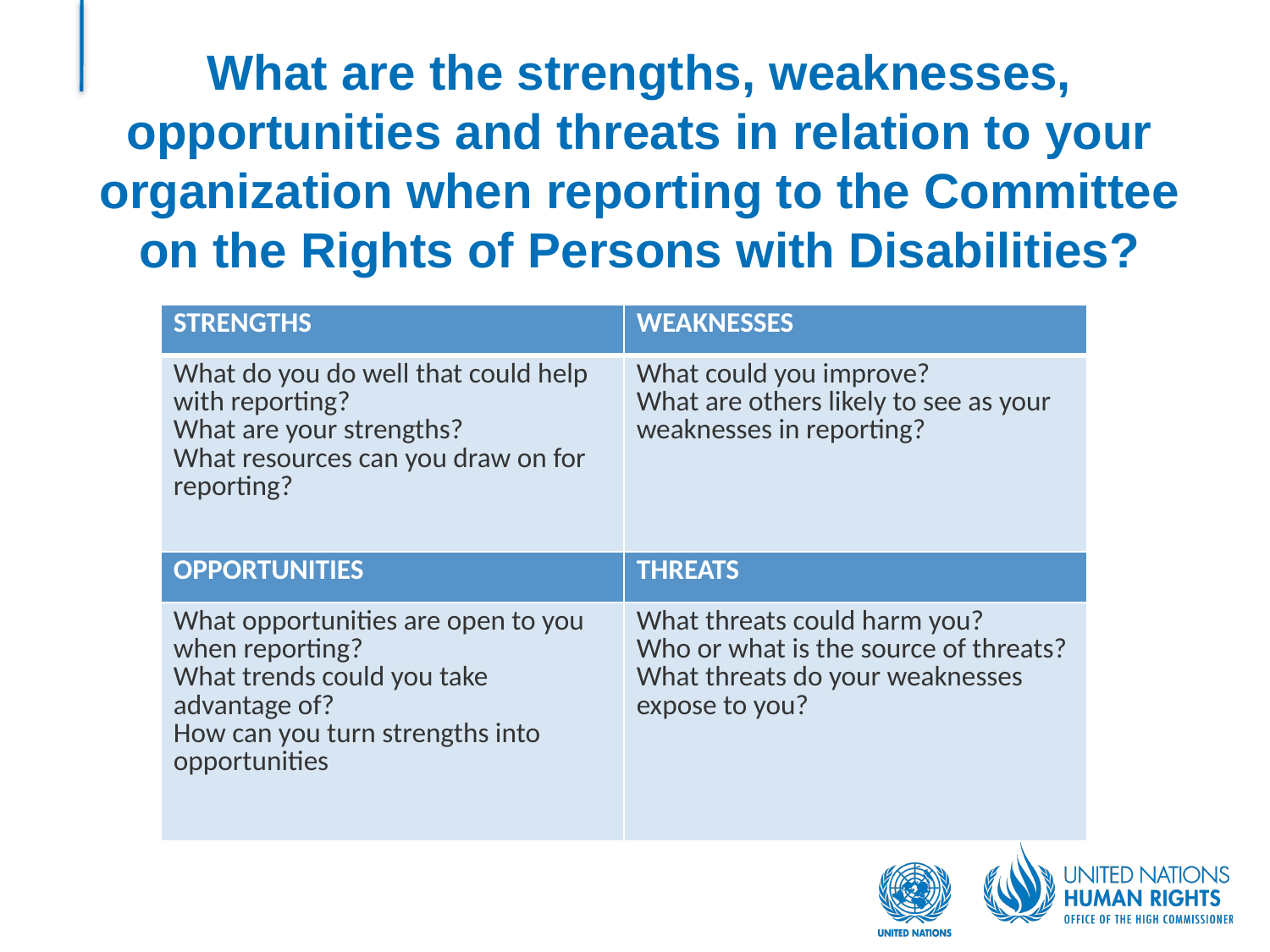

# What are the strengths, weaknesses, opportunities and threats in relation to your organization when reporting to the Committee on the Rights of Persons with Disabilities?

| STRENGTHS | WEAKNESSES |
| --- | --- |
| What do you do well that could help with reporting? What are your strengths? What resources can you draw on for reporting? | What could you improve? What are others likely to see as your weaknesses in reporting? |
| OPPORTUNITIES | THREATS |
| What opportunities are open to you when reporting? What trends could you take advantage of? How can you turn strengths into opportunities | What threats could harm you? Who or what is the source of threats? What threats do your weaknesses expose to you? |